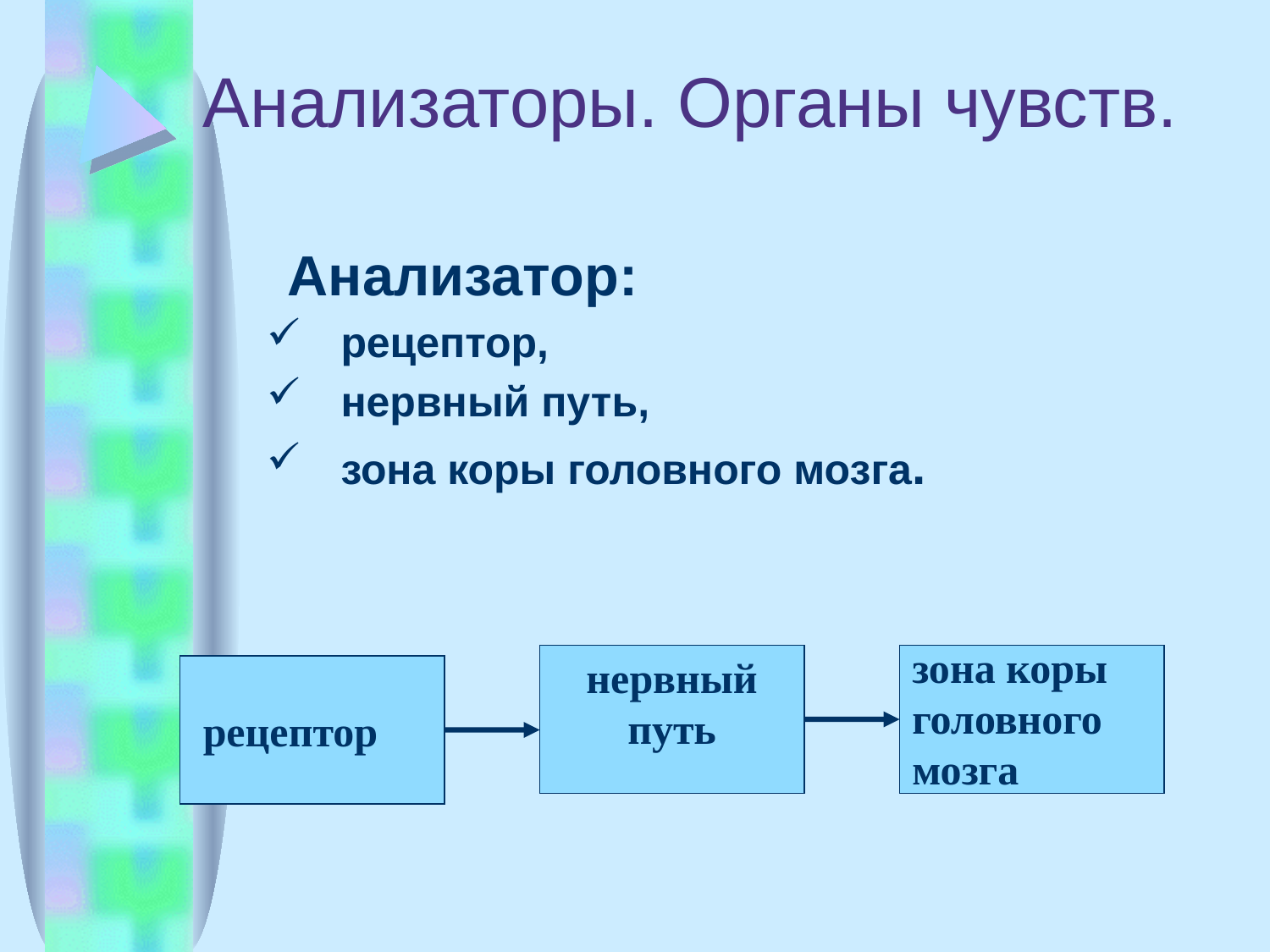

# Анализаторы. Органы чувств.
	Анализатор:
рецептор,
нервный путь,
зона коры головного мозга.
зона коры головного мозга

нервный путь

рецептор